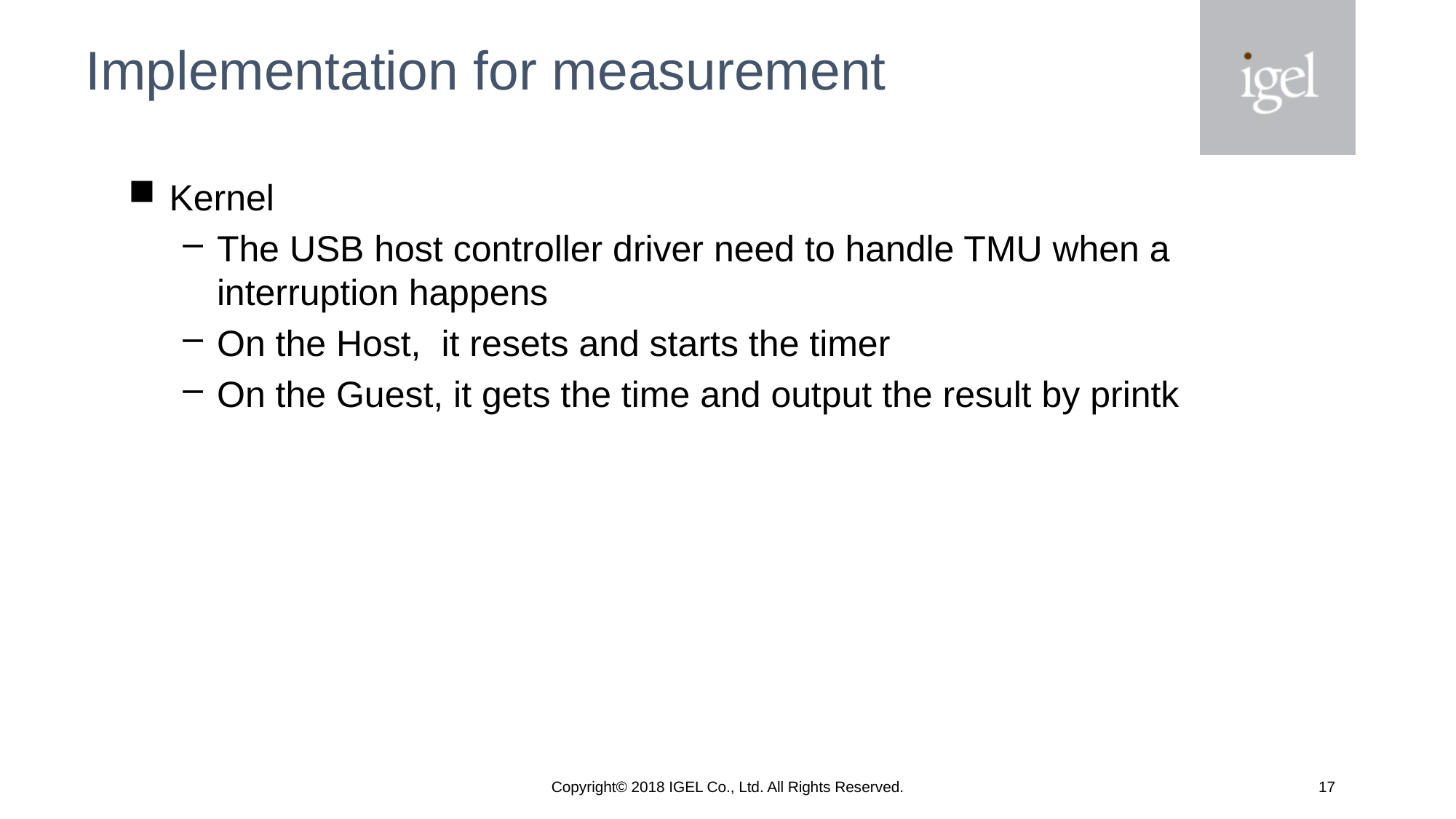

# Implementation for measurement
Kernel
The USB host controller driver need to handle TMU when a interruption happens
On the Host,  it resets and starts the timer
On the Guest, it gets the time and output the result by printk
Copyright© 2018 IGEL Co., Ltd. All Rights Reserved.
17